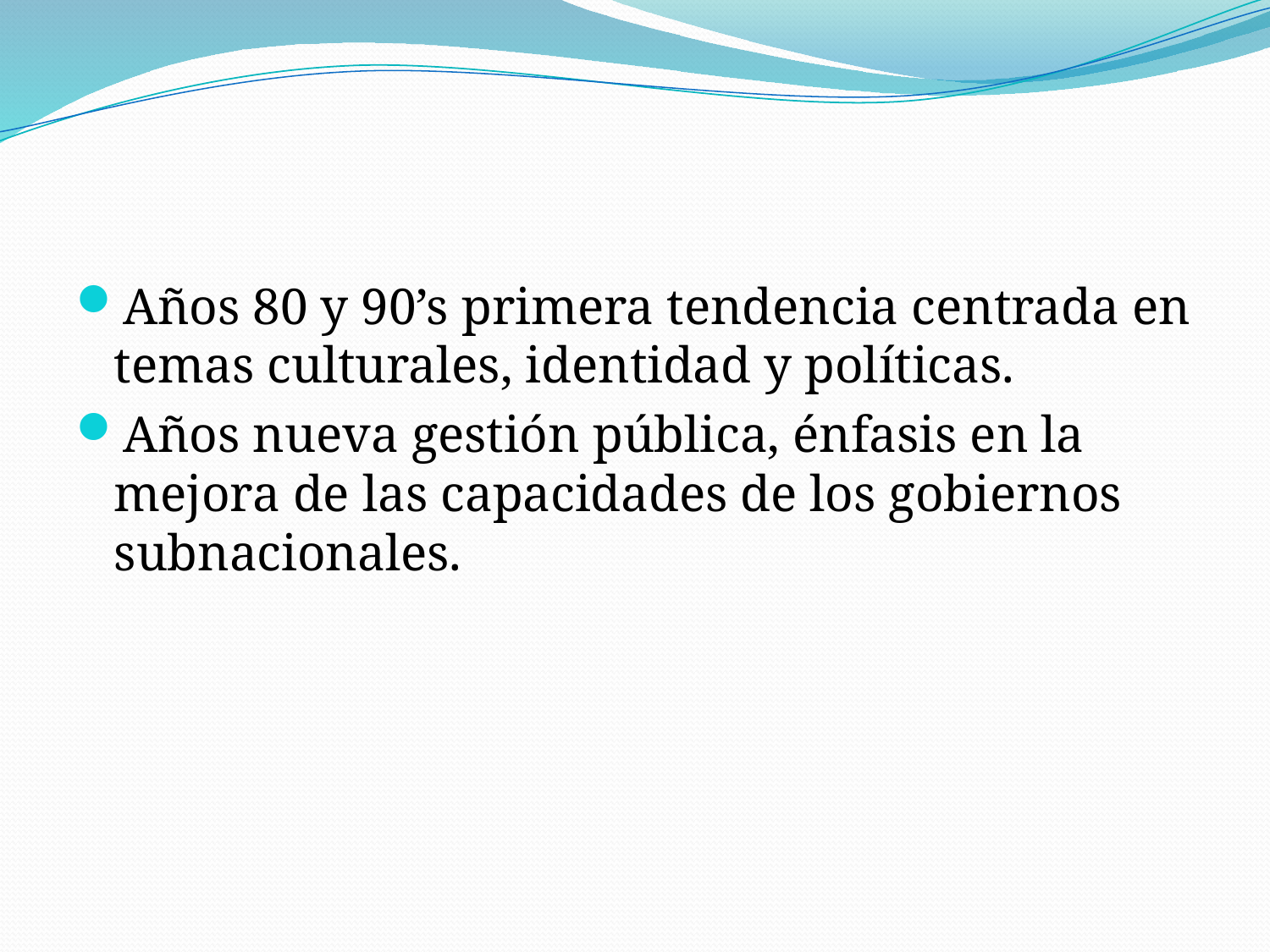

#
Años 80 y 90’s primera tendencia centrada en temas culturales, identidad y políticas.
Años nueva gestión pública, énfasis en la mejora de las capacidades de los gobiernos subnacionales.